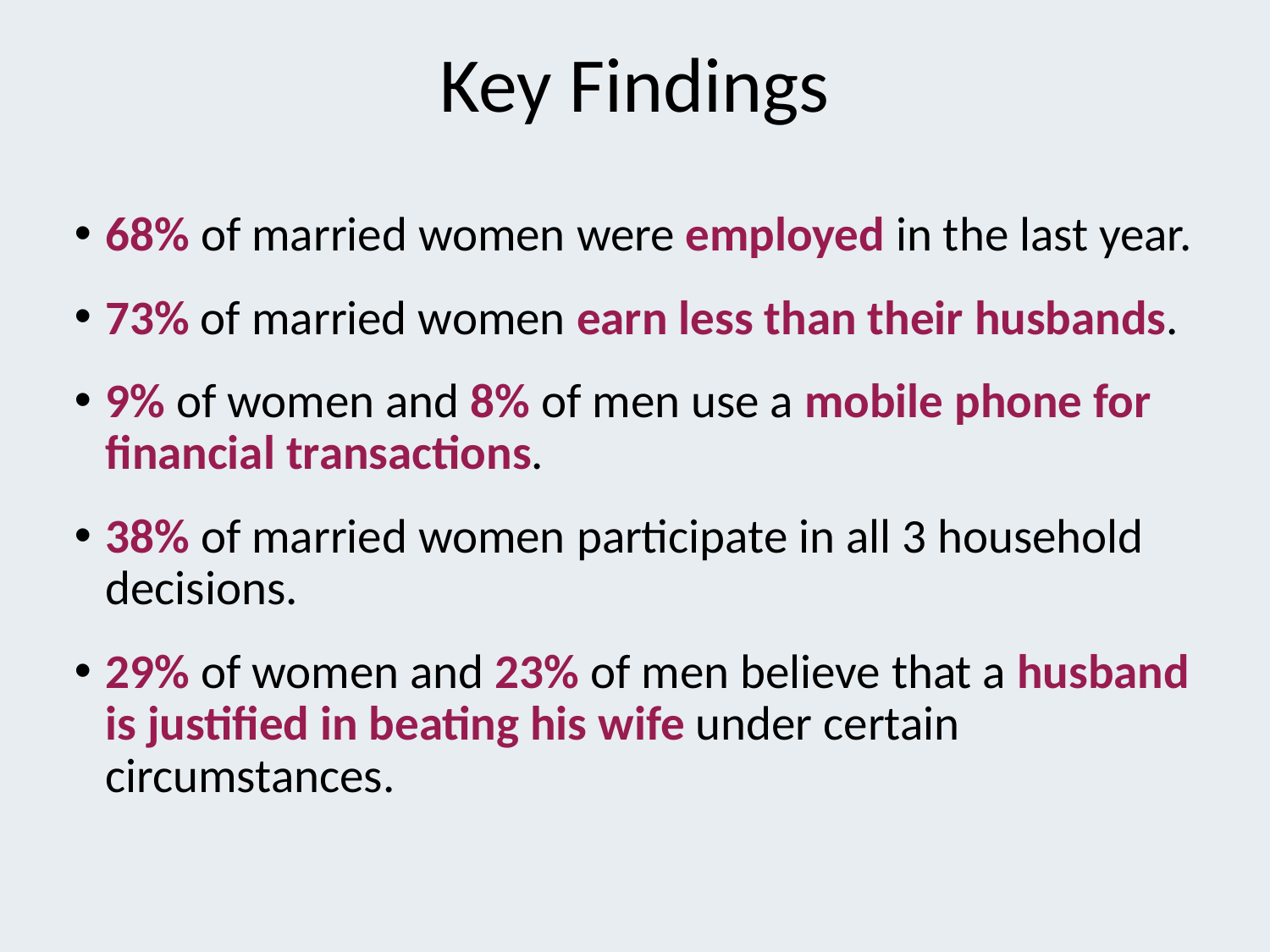

# Key Findings
68% of married women were employed in the last year.
73% of married women earn less than their husbands.
9% of women and 8% of men use a mobile phone for financial transactions.
38% of married women participate in all 3 household decisions.
29% of women and 23% of men believe that a husband is justified in beating his wife under certain circumstances.